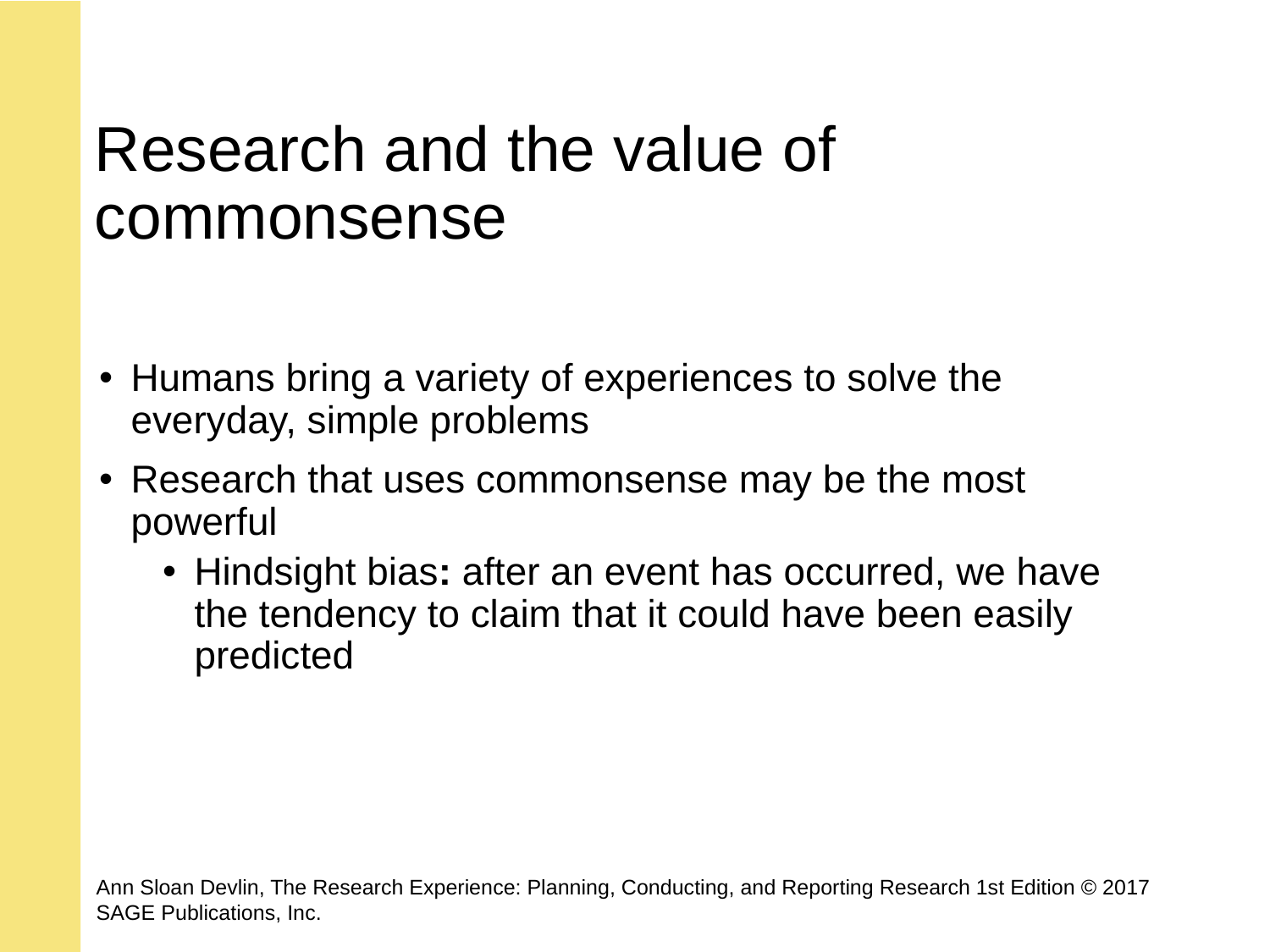

# Research and the value of commonsense
Humans bring a variety of experiences to solve the everyday, simple problems
Research that uses commonsense may be the most powerful
Hindsight bias: after an event has occurred, we have the tendency to claim that it could have been easily predicted